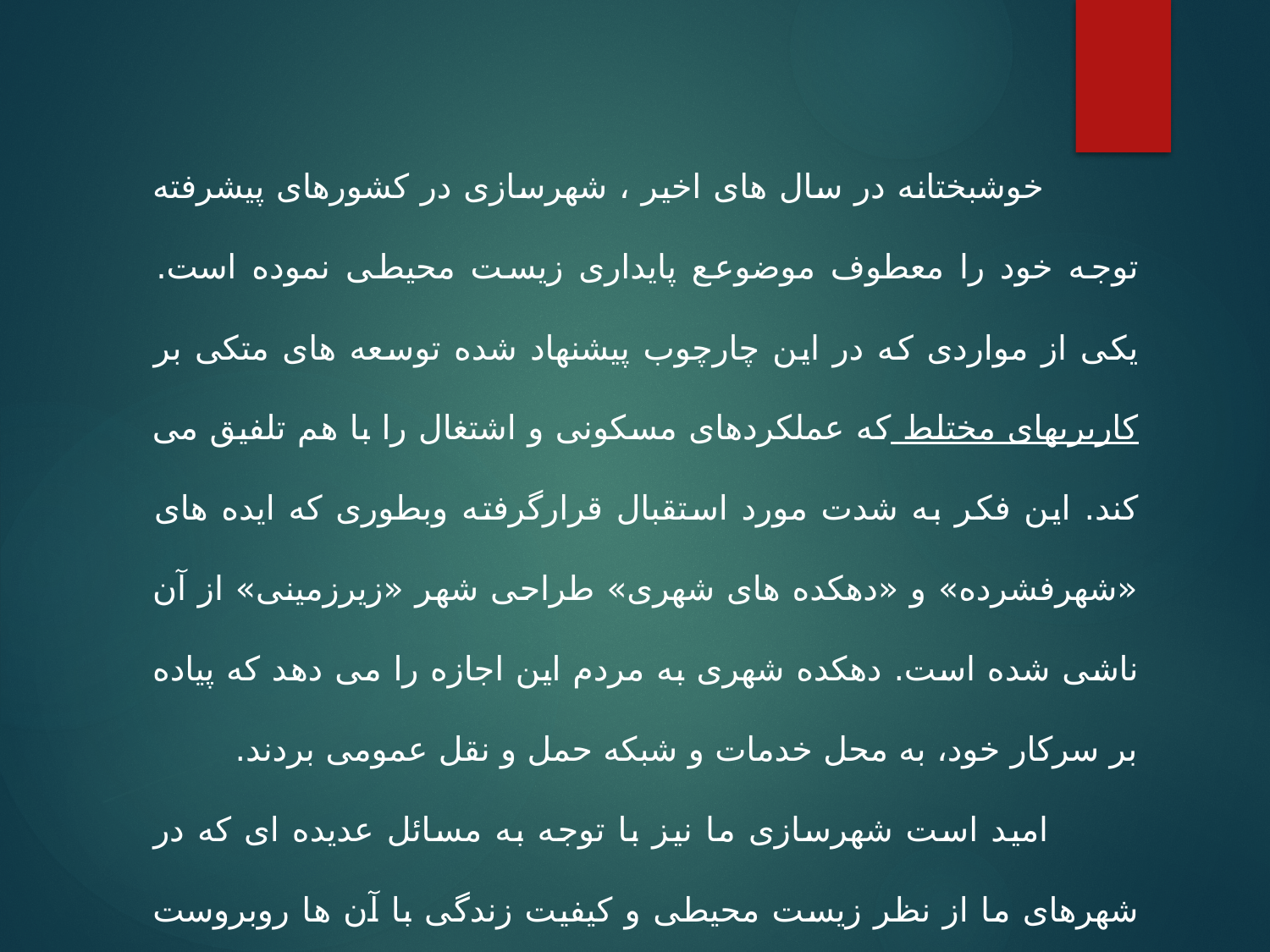

خوشبختانه در سال های اخیر ، شهرسازی در کشورهای پیشرفته توجه خود را معطوف موضوعع پایداری زیست محیطی نموده است. یکی از مواردی که در این چارچوب پیشنهاد شده توسعه های متکی بر کاربریهای مختلط که عملکردهای مسکونی و اشتغال را با هم تلفیق می کند. این فکر به شدت مورد استقبال قرارگرفته وبطوری که ایده های «شهرفشرده» و «دهکده های شهری» طراحی شهر «زیرزمینی» از آن ناشی شده است. دهکده شهری به مردم این اجازه را می دهد که پیاده بر سرکار خود، به محل خدمات و شبکه حمل و نقل عمومی بردند.
       امید است شهرسازی ما نیز با توجه به مسائل عدیده ای که در شهرهای ما از نظر زیست محیطی و کیفیت زندگی با آن ها روبروست نقش خود را در حفظ محیط زیست و ارتقا کیفیت آن به مفهومی پایدار بازی کند.